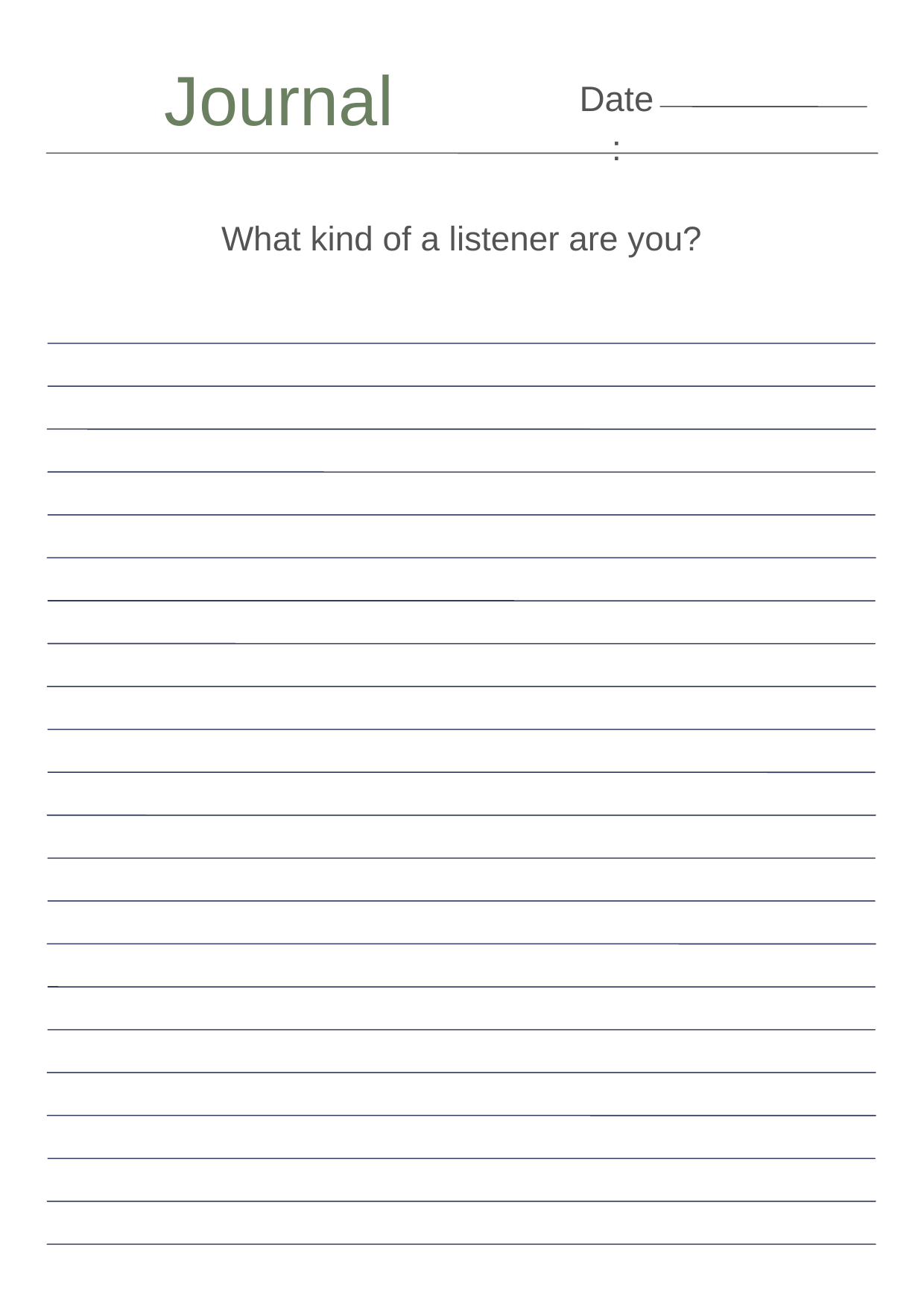

Journal
Date:

What kind of a listener are you?